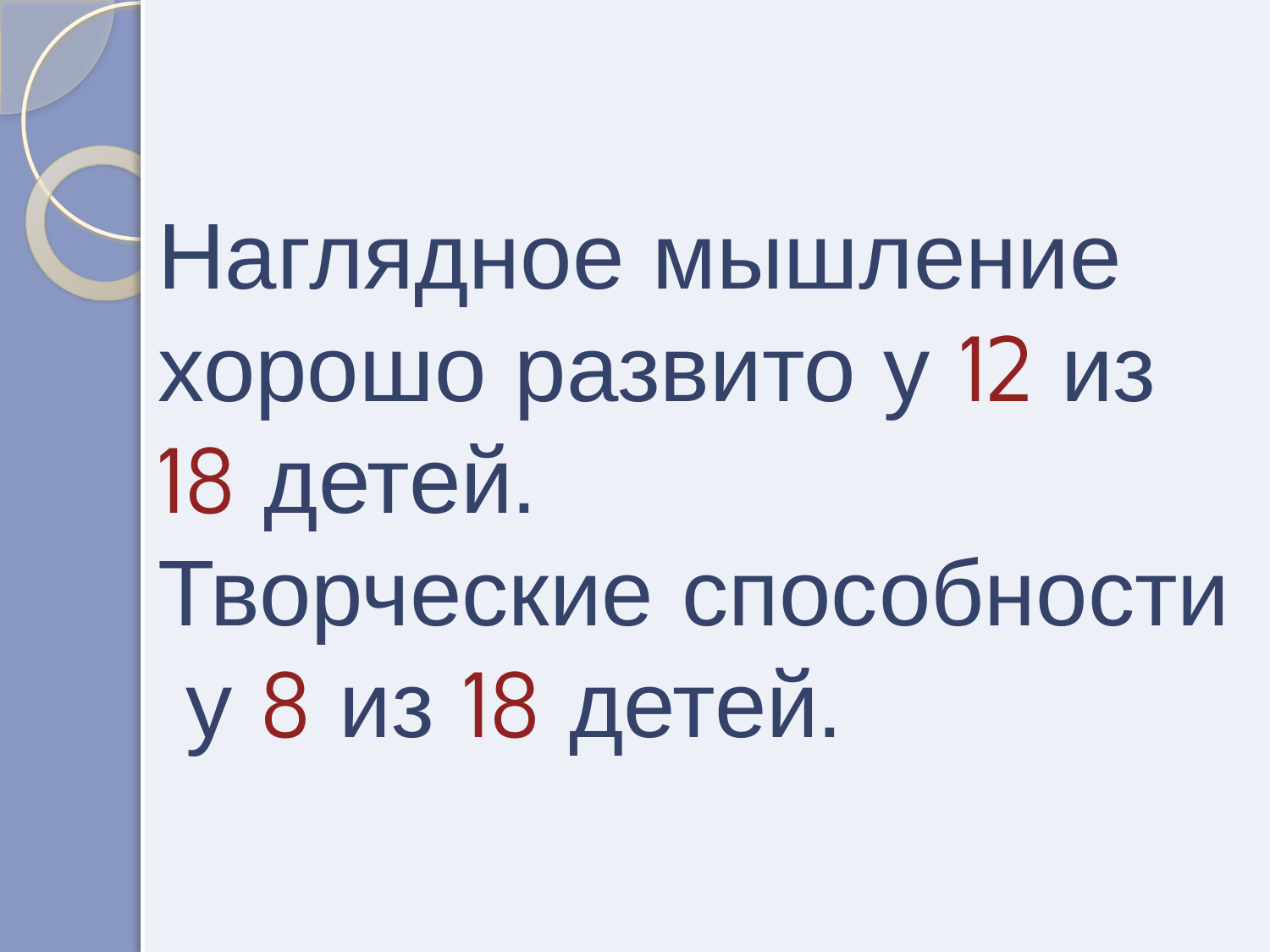

# Наглядное мышление хорошо развито у 12 из 18 детей. Творческие способности  у 8 из 18 детей.